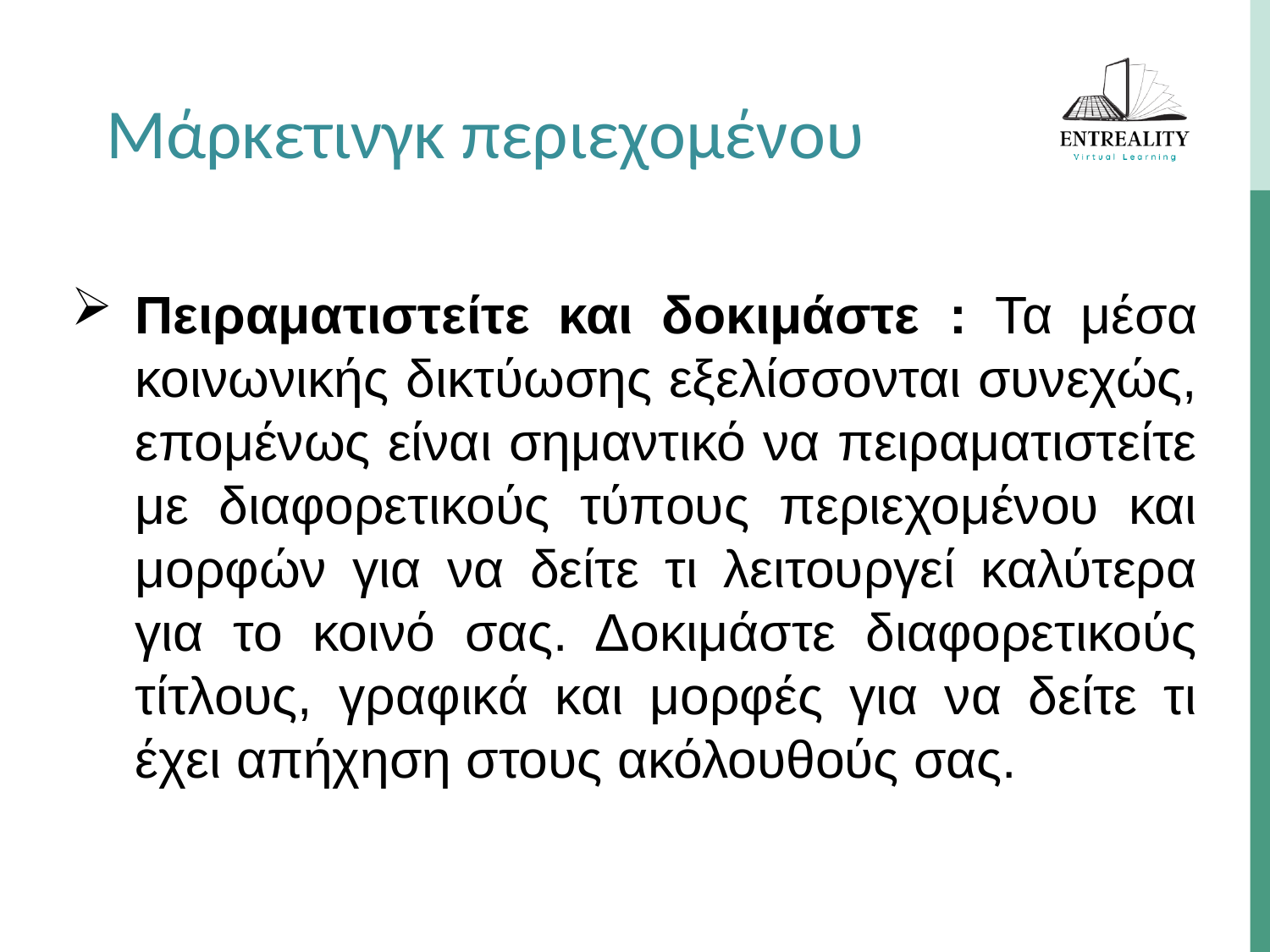

Μάρκετινγκ περιεχομένου

Πειραματιστείτε και δοκιμάστε : Τα μέσα κοινωνικής δικτύωσης εξελίσσονται συνεχώς, επομένως είναι σημαντικό να πειραματιστείτε με διαφορετικούς τύπους περιεχομένου και μορφών για να δείτε τι λειτουργεί καλύτερα για το κοινό σας. Δοκιμάστε διαφορετικούς τίτλους, γραφικά και μορφές για να δείτε τι έχει απήχηση στους ακόλουθούς σας.